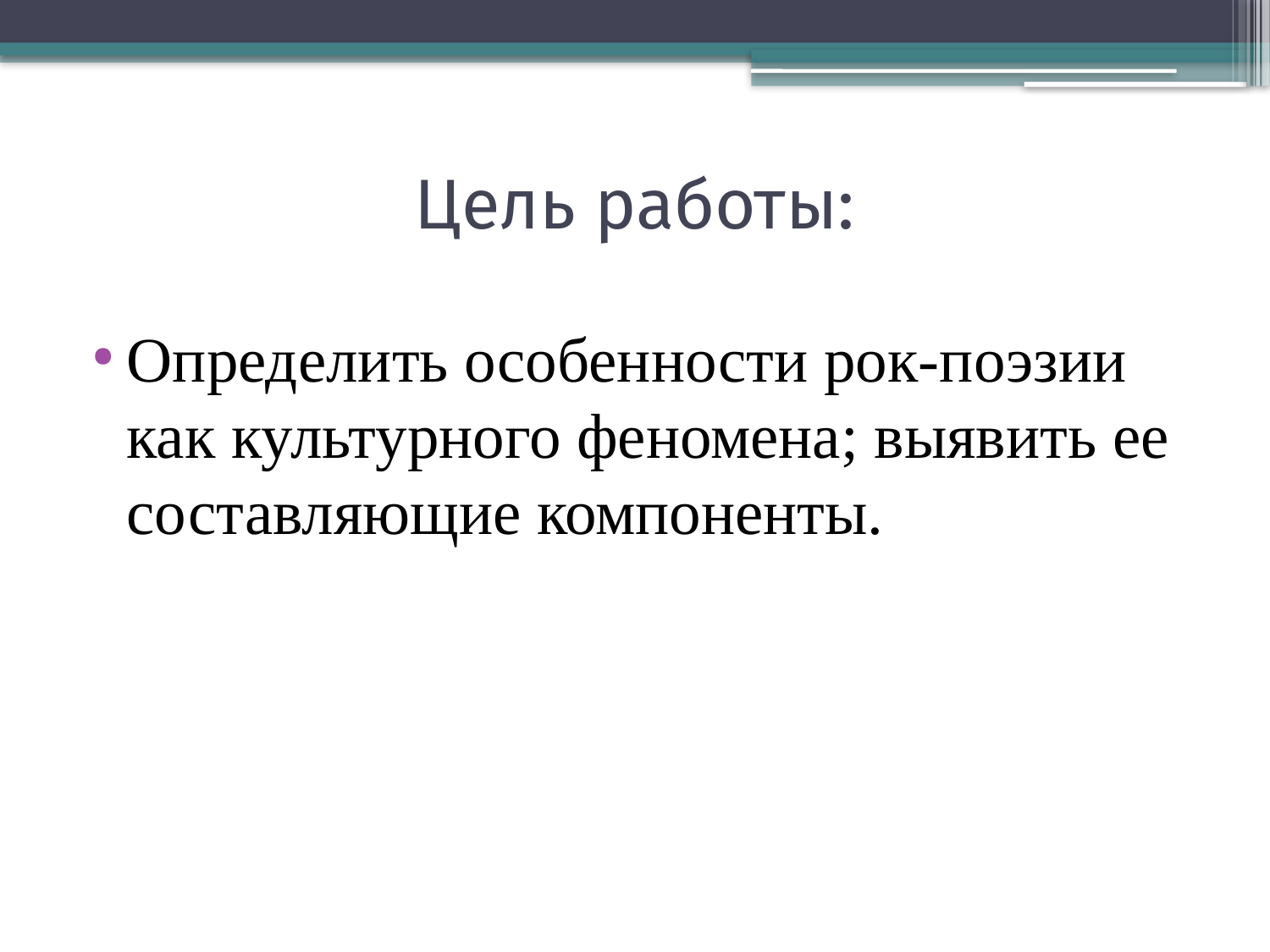

# Цель работы:
Определить особенности рок-поэзии как культурного феномена; выявить ее составляющие компоненты.